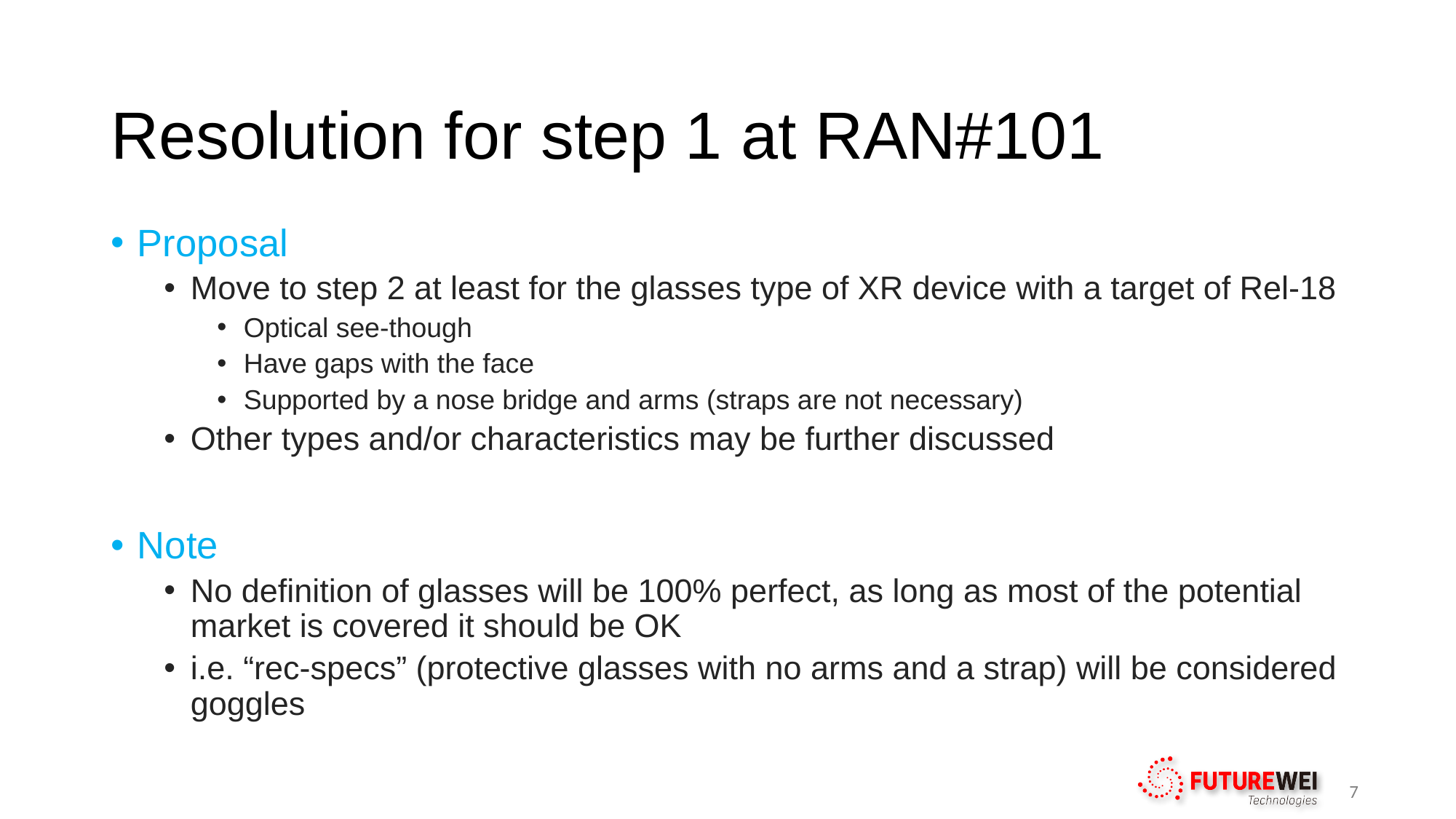

# Resolution for step 1 at RAN#101
Proposal
Move to step 2 at least for the glasses type of XR device with a target of Rel-18
Optical see-though
Have gaps with the face
Supported by a nose bridge and arms (straps are not necessary)
Other types and/or characteristics may be further discussed

Note
No definition of glasses will be 100% perfect, as long as most of the potential market is covered it should be OK
i.e. “rec-specs” (protective glasses with no arms and a strap) will be considered goggles
7